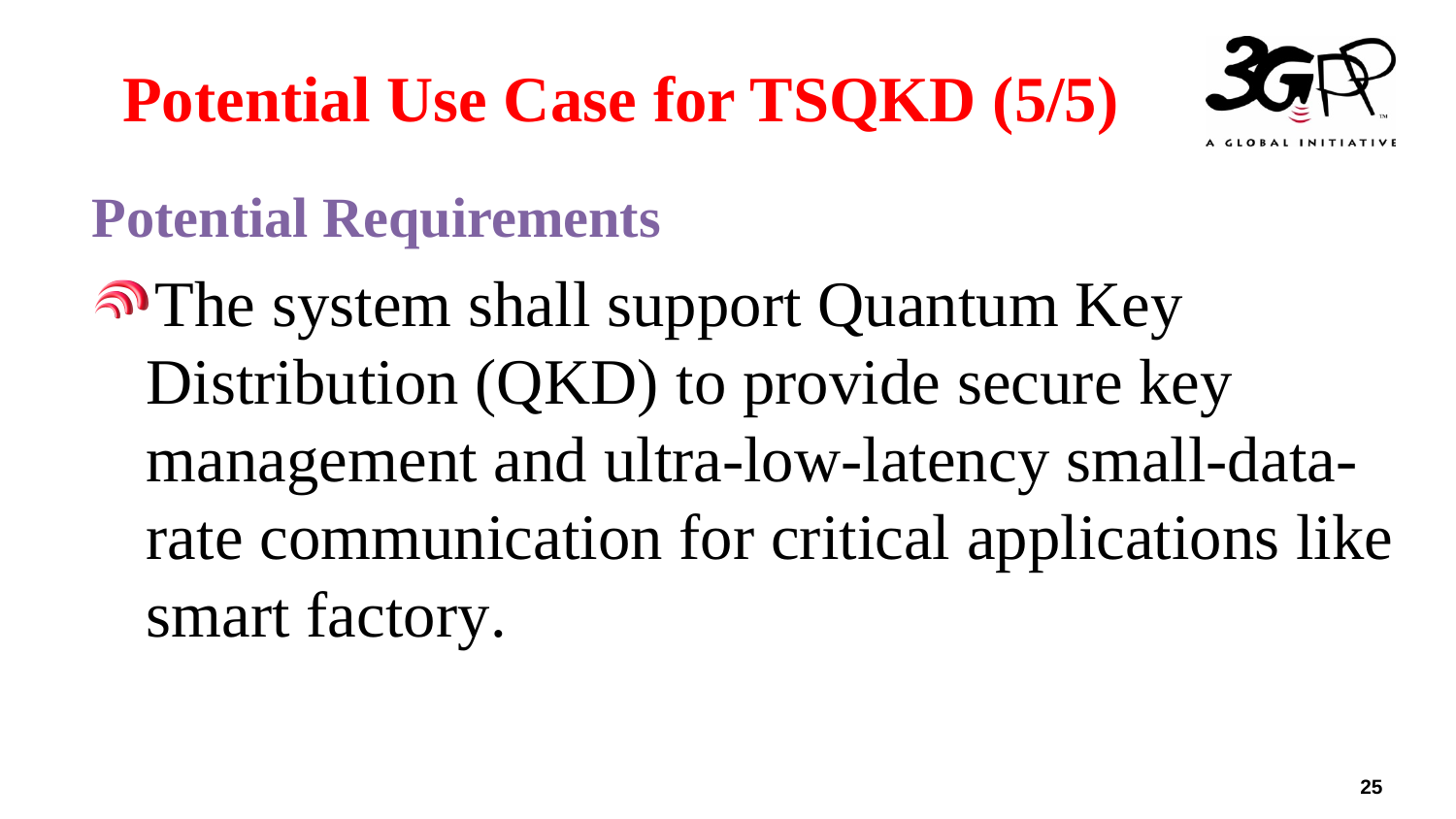

# Potential Use Case for TSQKD (5/5)
Potential Requirements
The system shall support Quantum Key Distribution (QKD) to provide secure key management and ultra-low-latency small-data-rate communication for critical applications like smart factory.